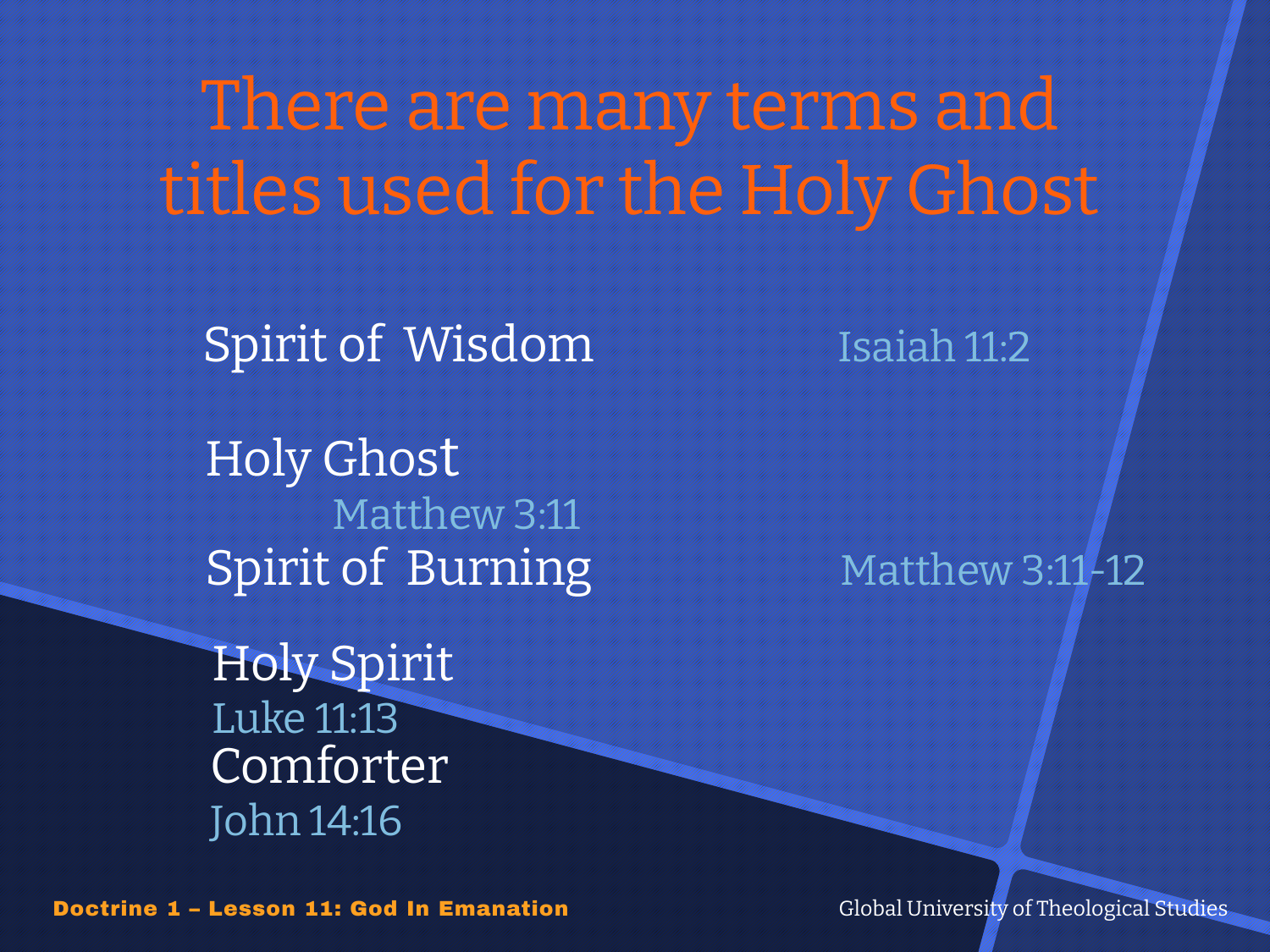

There are many terms and titles used for the Holy Ghost
Spirit of  Wisdom		Isaiah 11:2
Holy Ghost					Matthew 3:11
Spirit of  Burning		Matthew 3:11-12
Holy Spirit					Luke 11:13
Comforter					John 14:16
Doctrine 1 – Lesson 11: God In Emanation                                  Global University of Theological Studies